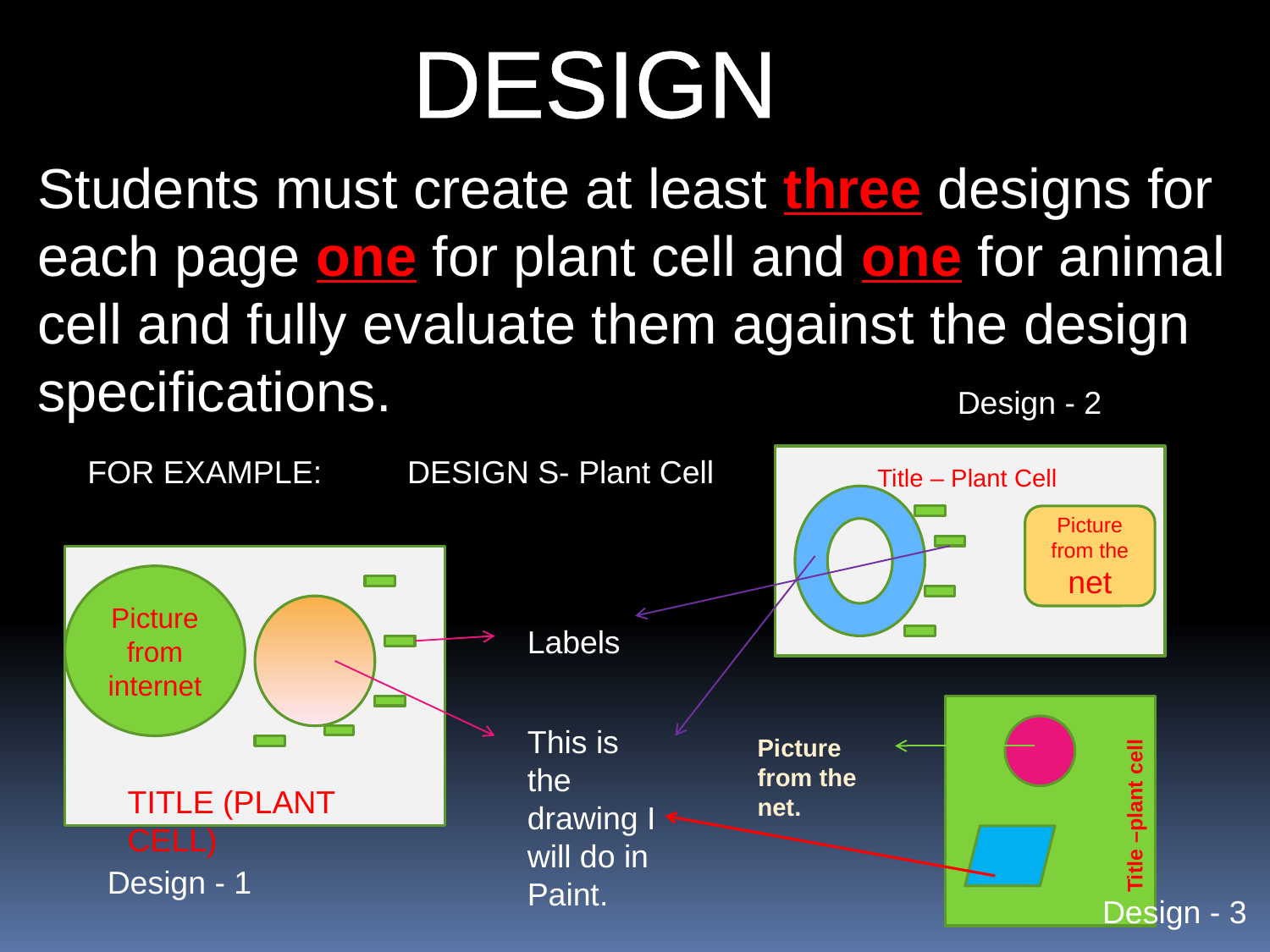

DESIGN
Students must create at least three designs for each page one for plant cell and one for animal cell and fully evaluate them against the design specifications.
Design - 2
FOR EXAMPLE:
DESIGN S- Plant Cell

Title – Plant Cell

Picture from the net

Picture from internet

Labels

This is the drawing I will do in Paint.

Picture from the net.

TITLE (PLANT CELL)
Title –plant cell

Design - 1
Design - 3